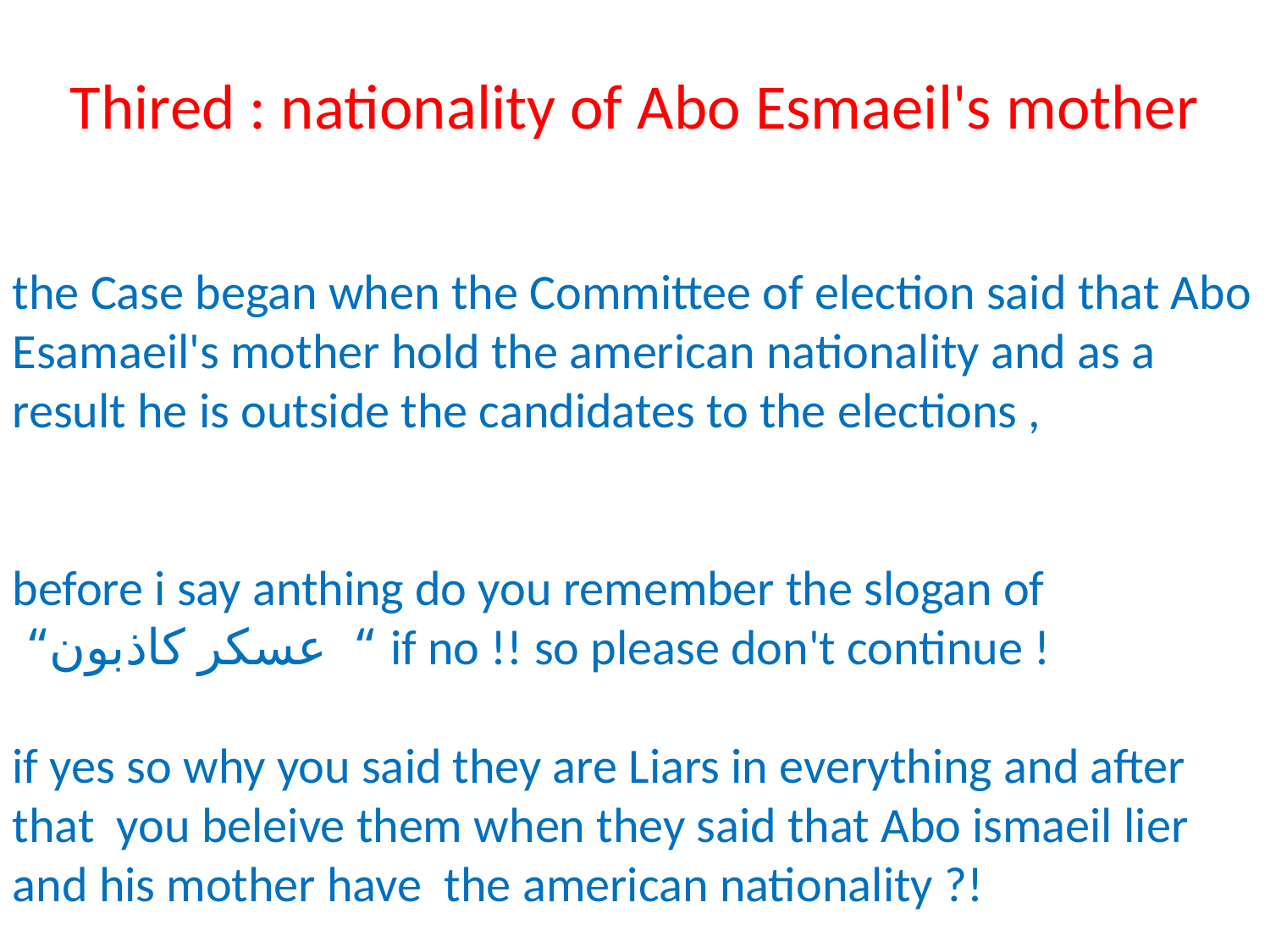

Thired : nationality of Abo Esmaeil's mother

the Case began when the Committee of election said that Abo Esamaeil's mother hold the american nationality and as a result he is outside the candidates to the elections ,

before i say anthing do you remember the slogan of
 “عسكر كاذبون  “ if no !! so please don't continue !

if yes so why you said they are Liars in everything and after that  you beleive them when they said that Abo ismaeil lier and his mother have  the american nationality ?!